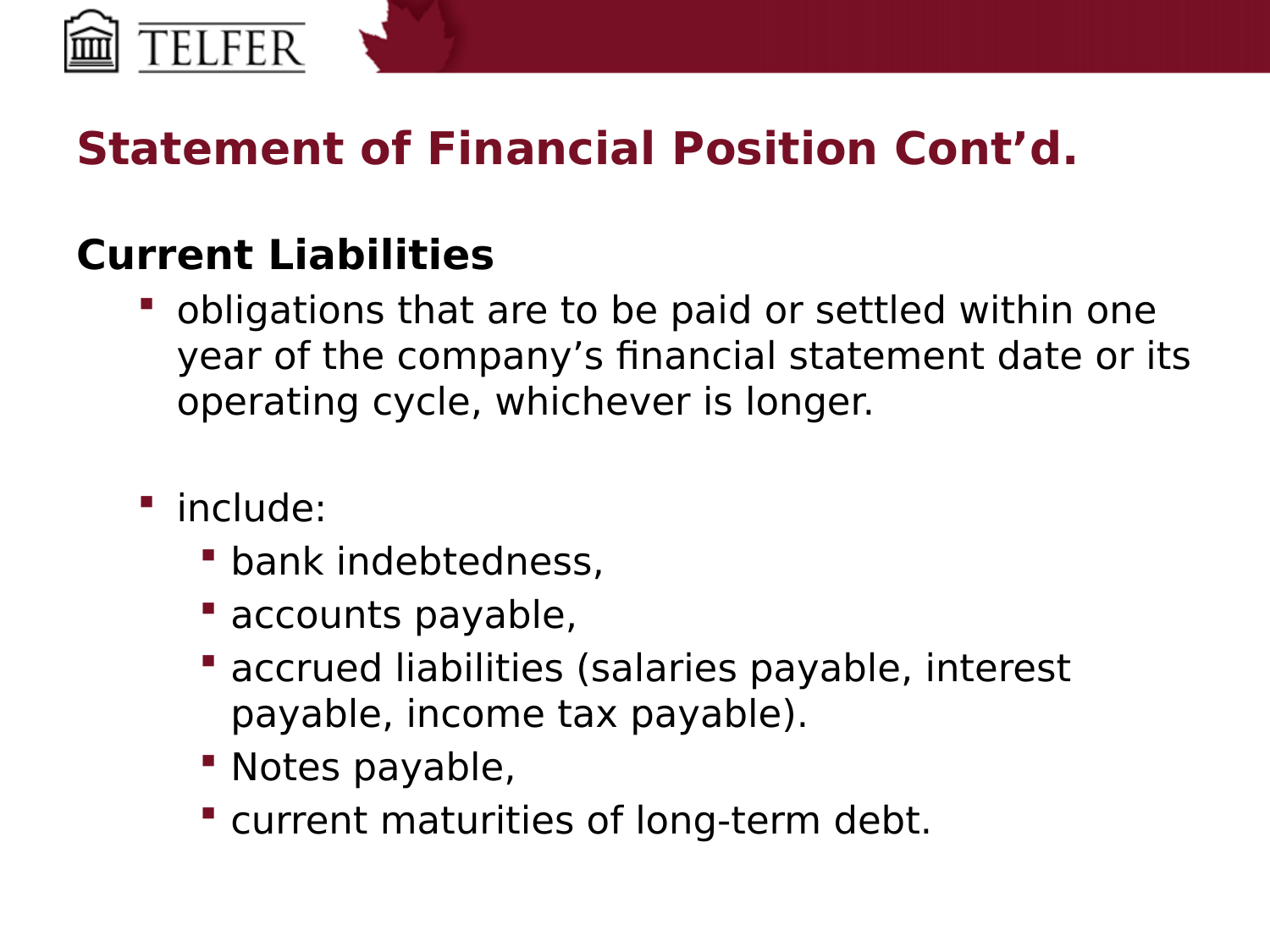

# Statement of Financial Position Cont’d.
Current Liabilities
obligations that are to be paid or settled within one year of the company’s financial statement date or its operating cycle, whichever is longer.

include:
bank indebtedness,
accounts payable,
accrued liabilities (salaries payable, interest payable, income tax payable).
Notes payable,
current maturities of long-term debt.